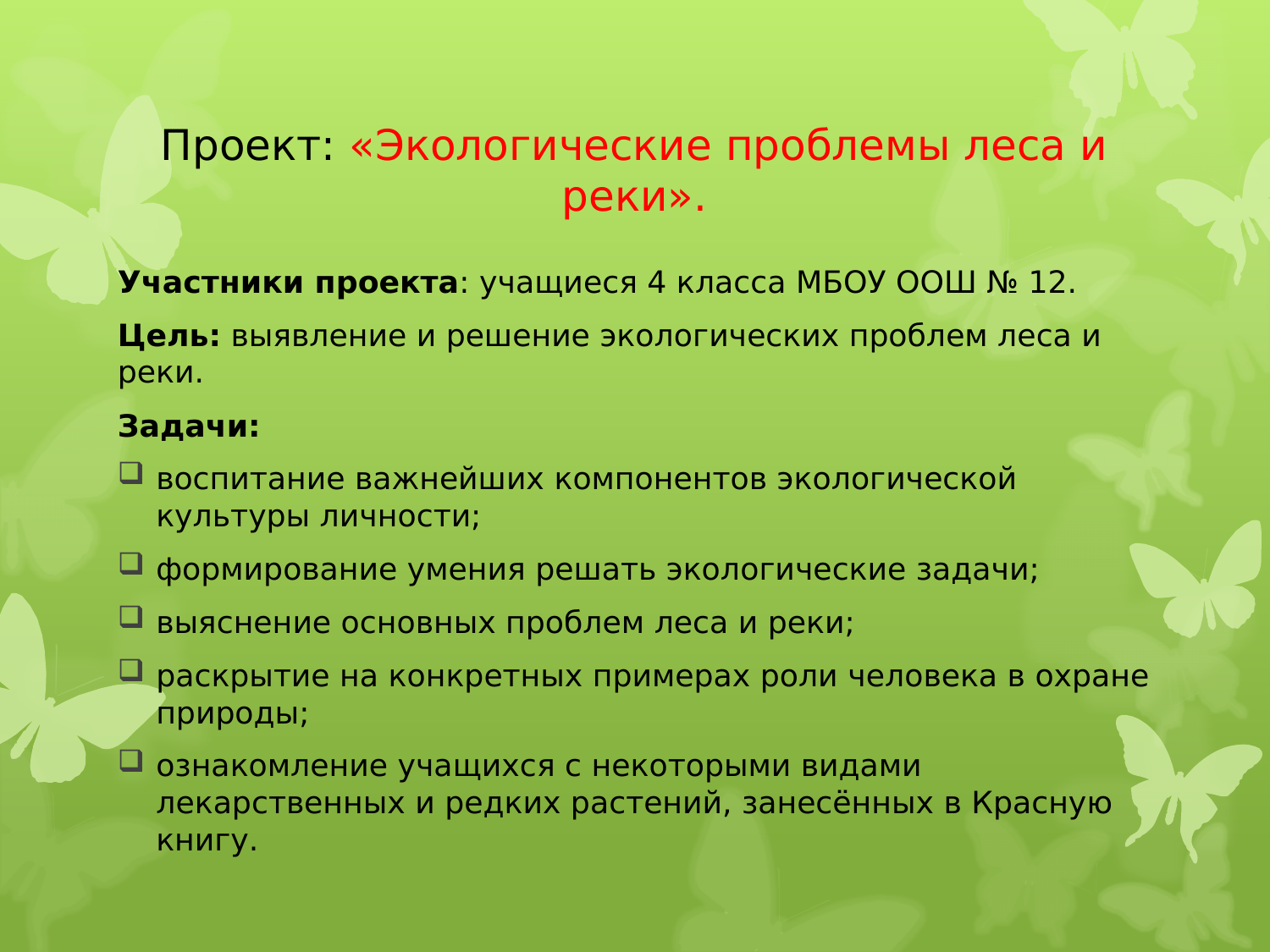

# Проект: «Экологические проблемы леса и реки».
Участники проекта: учащиеся 4 класса МБОУ ООШ № 12.
Цель: выявление и решение экологических проблем леса и реки.
Задачи:
воспитание важнейших компонентов экологической культуры личности;
формирование умения решать экологические задачи;
выяснение основных проблем леса и реки;
раскрытие на конкретных примерах роли человека в охране природы;
ознакомление учащихся с некоторыми видами лекарственных и редких растений, занесённых в Красную книгу.